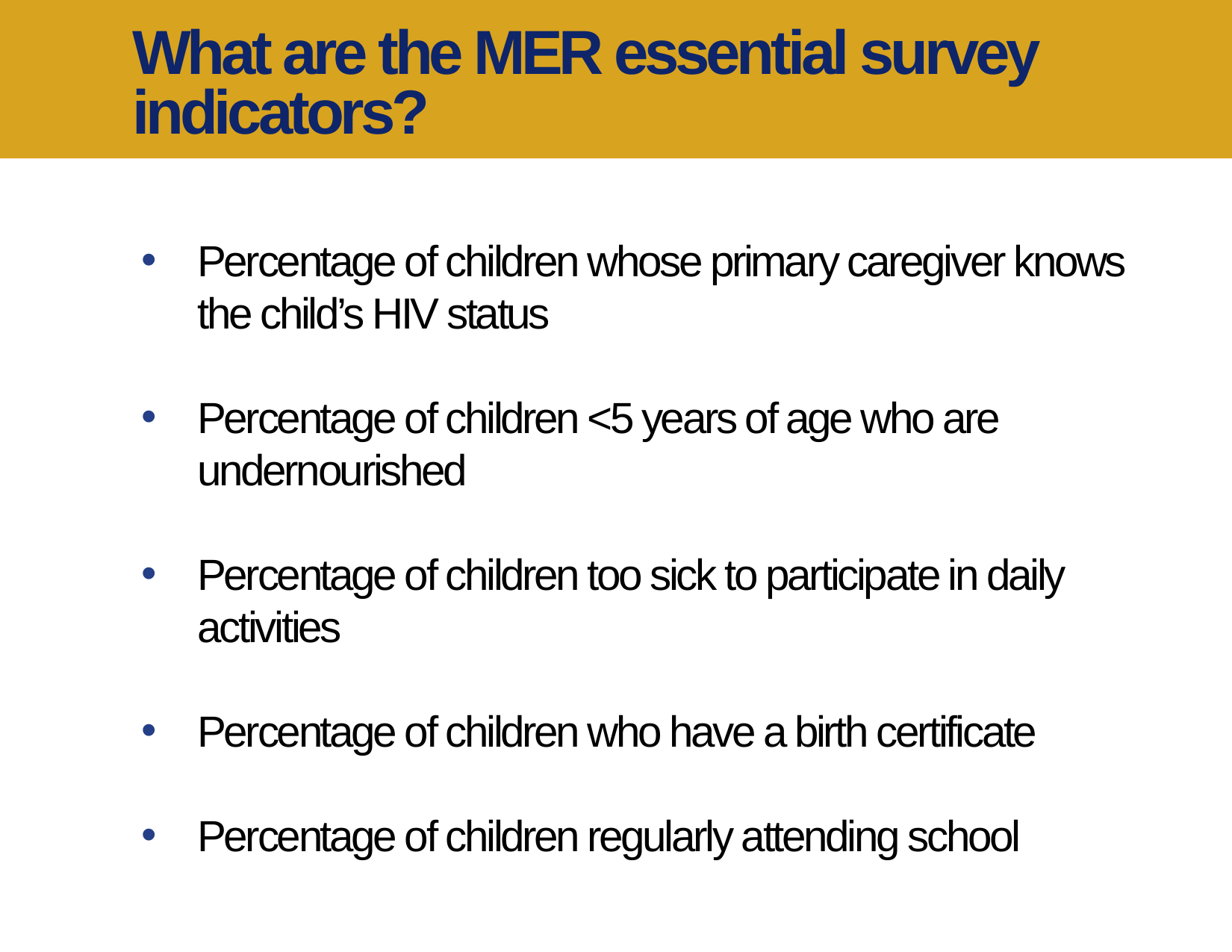

What are the MER essential survey indicators?
Percentage of children whose primary caregiver knows the child’s HIV status

Percentage of children <5 years of age who are undernourished

Percentage of children too sick to participate in daily activities

Percentage of children who have a birth certificate

Percentage of children regularly attending school